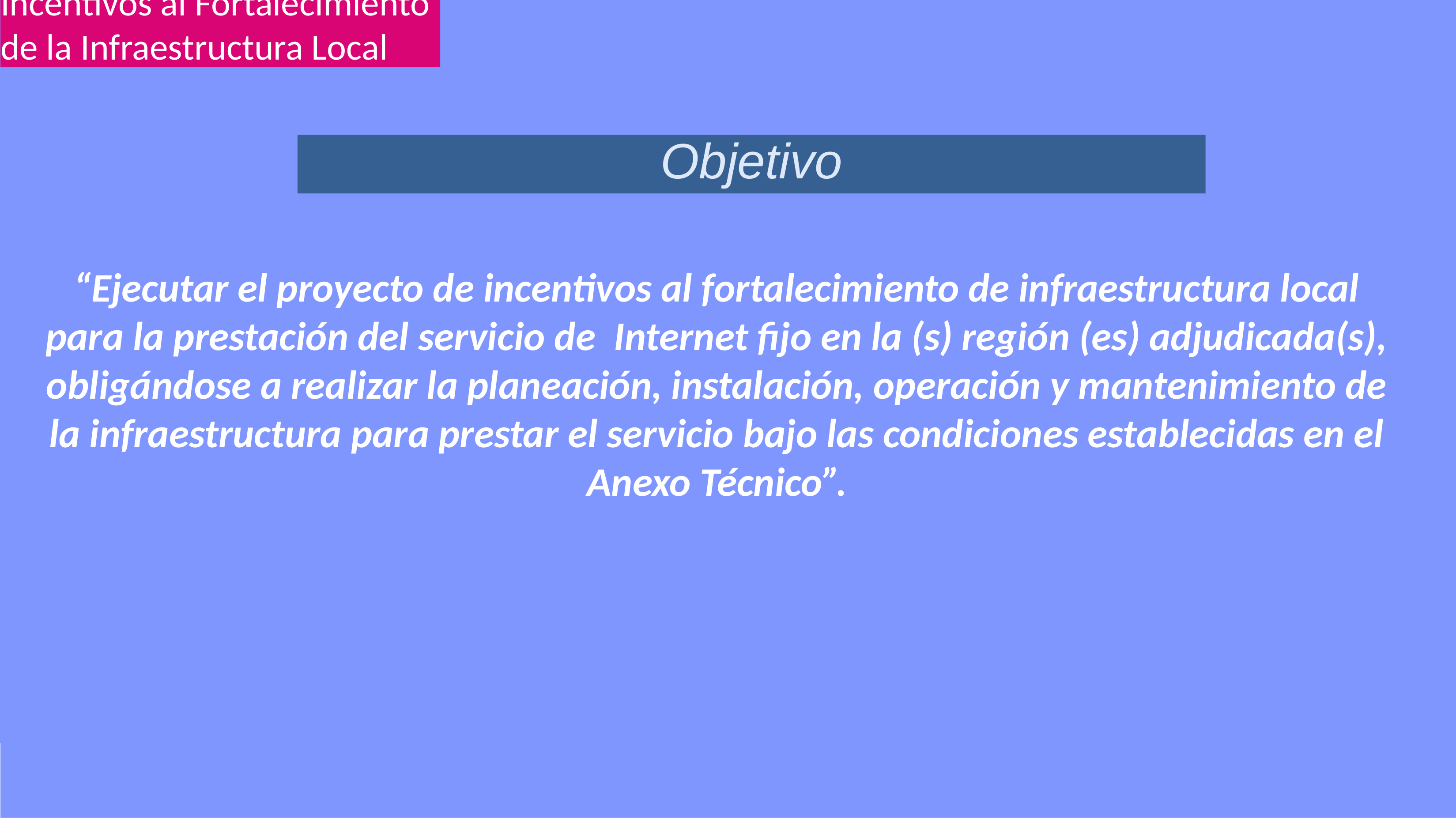

Incentivos al Fortalecimiento de la Infraestructura Local
Objetivo
“Ejecutar el proyecto de incentivos al fortalecimiento de infraestructura local para la prestación del servicio de  Internet fijo en la (s) región (es) adjudicada(s), obligándose a realizar la planeación, instalación, operación y mantenimiento de la infraestructura para prestar el servicio bajo las condiciones establecidas en el Anexo Técnico”.